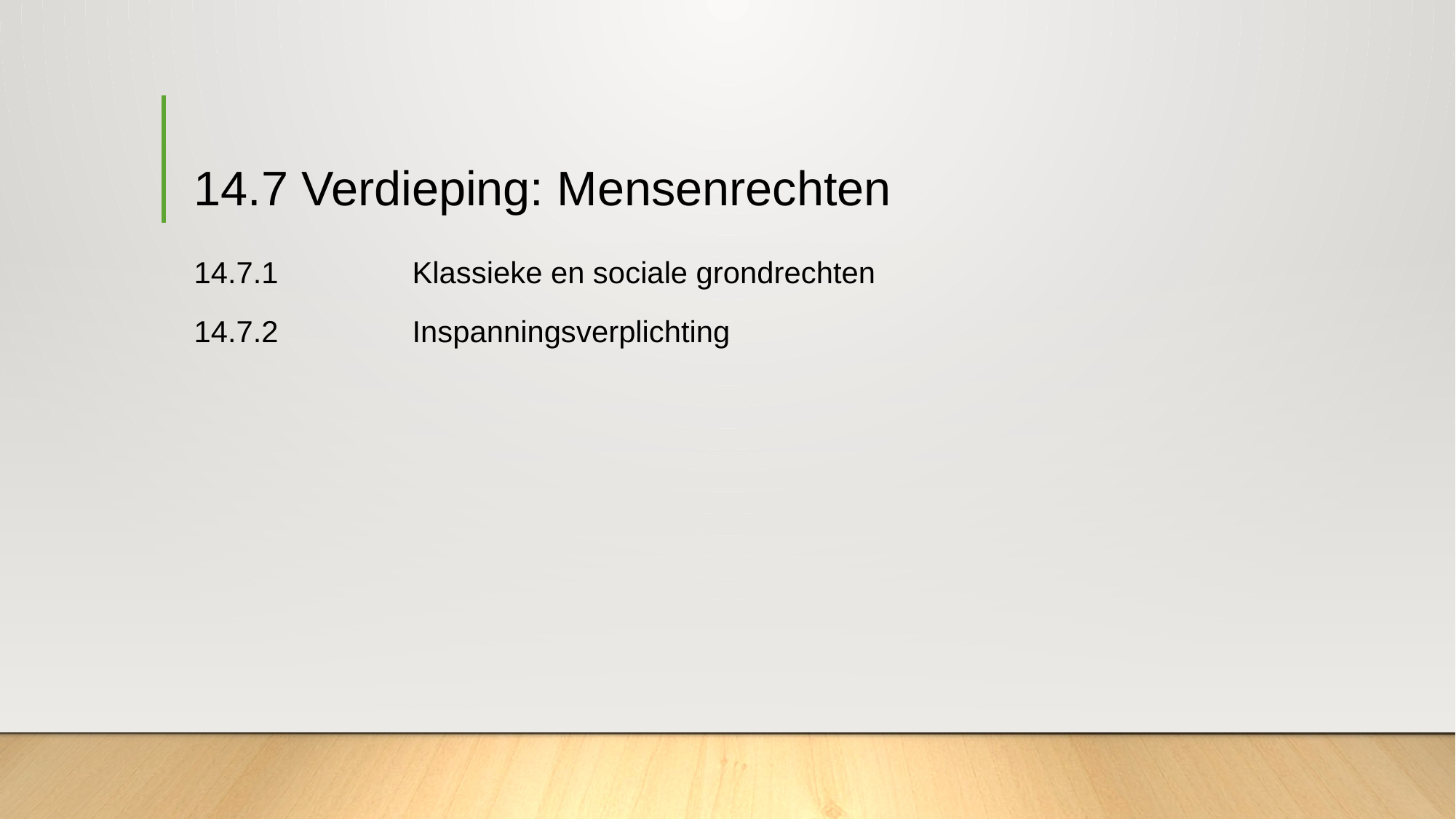

# 14.7 Verdieping: Mensenrechten
14.7.1		Klassieke en sociale grondrechten
14.7.2		Inspanningsverplichting